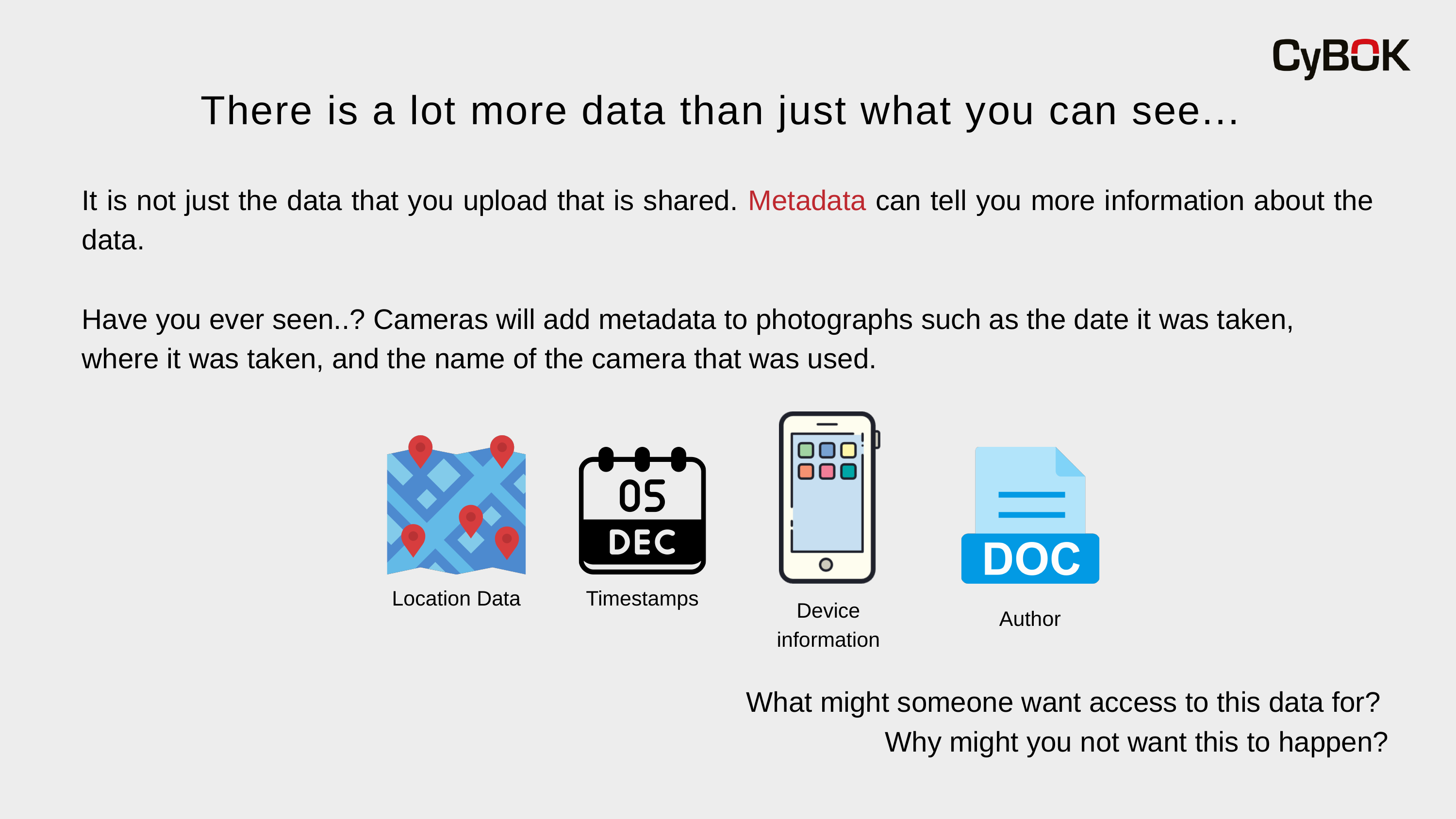

There is a lot more data than just what you can see...
It is not just the data that you upload that is shared. Metadata can tell you more information about the data.

Have you ever seen..? Cameras will add metadata to photographs such as the date it was taken, where it was taken, and the name of the camera that was used.

Location Data
Timestamps
Device information
Author
What might someone want access to this data for?
Why might you not want this to happen?